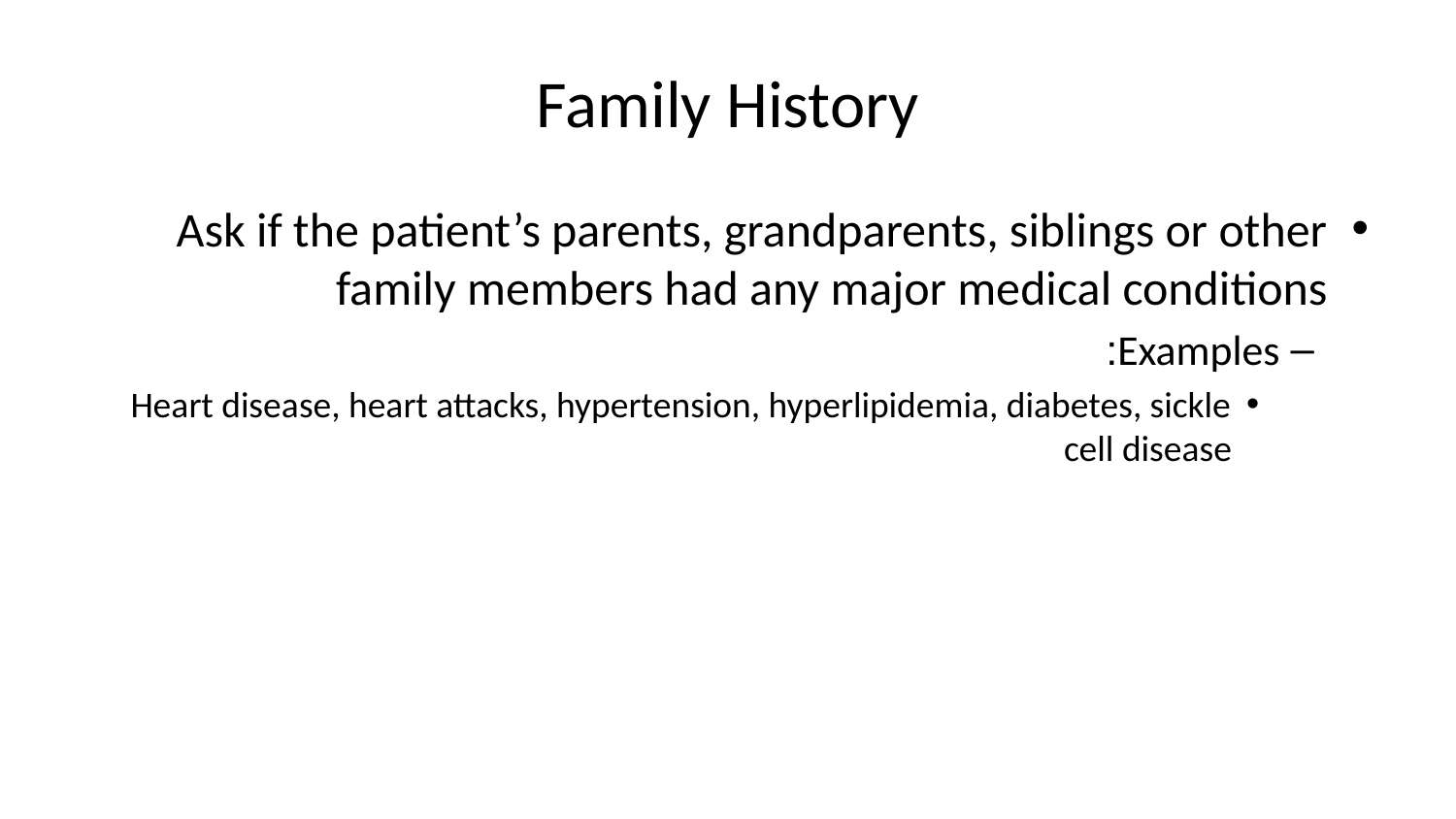

# Family History
Ask if the patient’s parents, grandparents, siblings or other family members had any major medical conditions
Examples:
Heart disease, heart attacks, hypertension, hyperlipidemia, diabetes, sickle cell disease